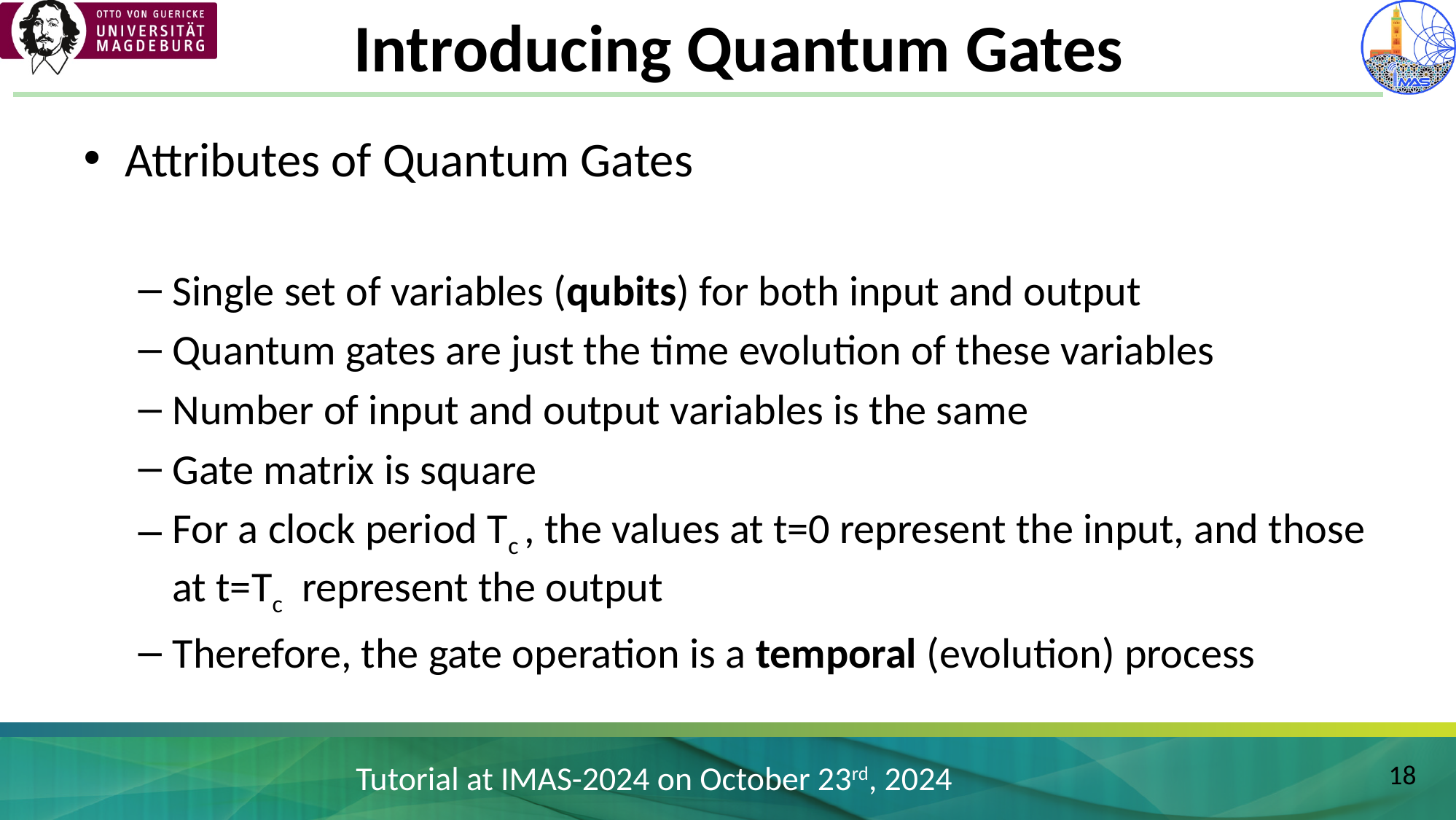

# Introducing Quantum Gates
Attributes of Quantum Gates

Single set of variables (qubits) for both input and output
Quantum gates are just the time evolution of these variables
Number of input and output variables is the same
Gate matrix is square
For a clock period Tc , the values at t=0 represent the input, and those at t=Tc  represent the output
Therefore, the gate operation is a temporal (evolution) process